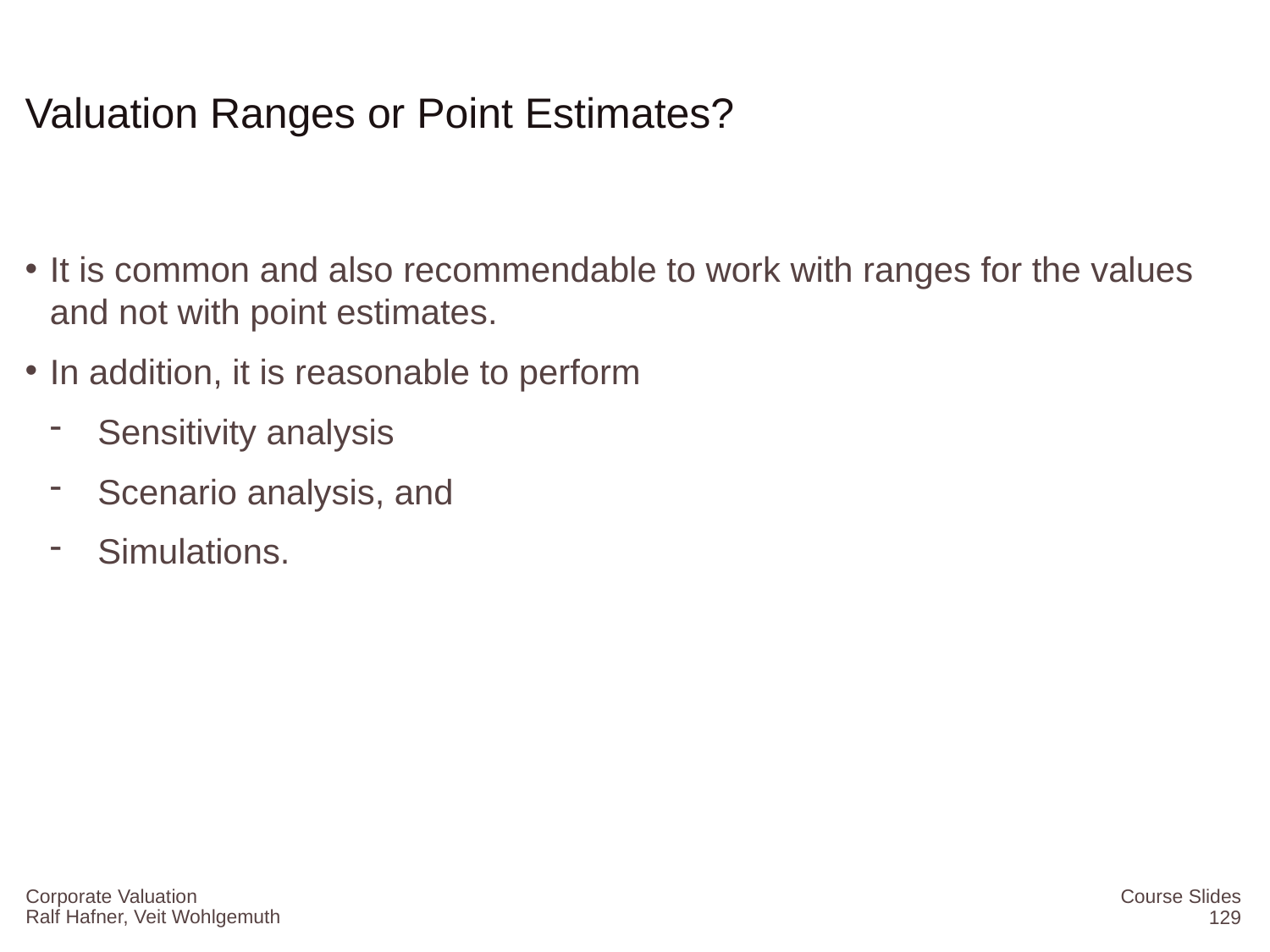

# Valuation Ranges or Point Estimates?
It is common and also recommendable to work with ranges for the values and not with point estimates.
In addition, it is reasonable to perform
Sensitivity analysis
Scenario analysis, and
Simulations.

Corporate Valuation
Course Slides
129